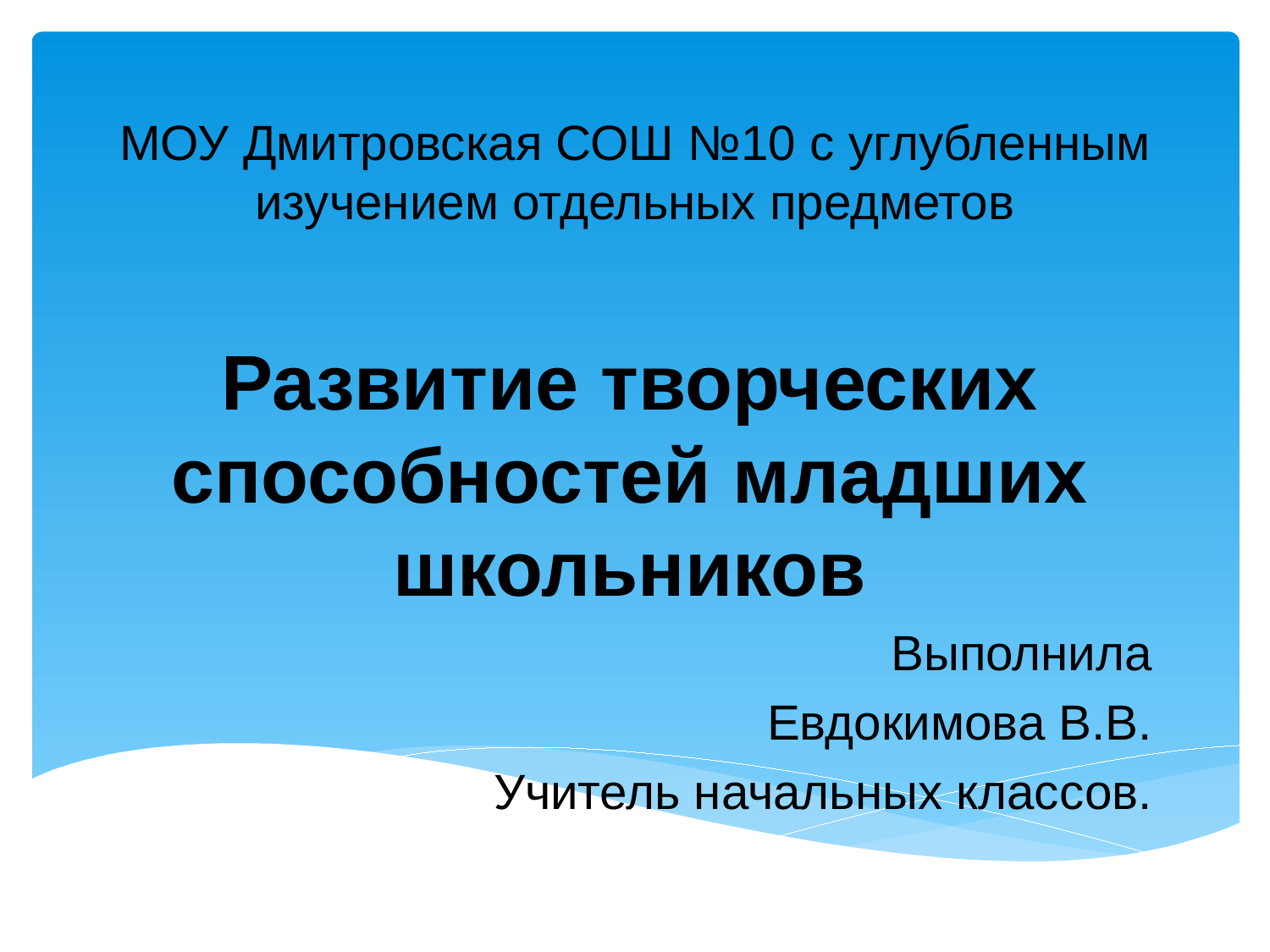

# МОУ Дмитровская СОШ №10 с углубленным изучением отдельных предметов
Развитие творческих способностей младших школьников
Выполнила
Евдокимова В.В.
Учитель начальных классов.